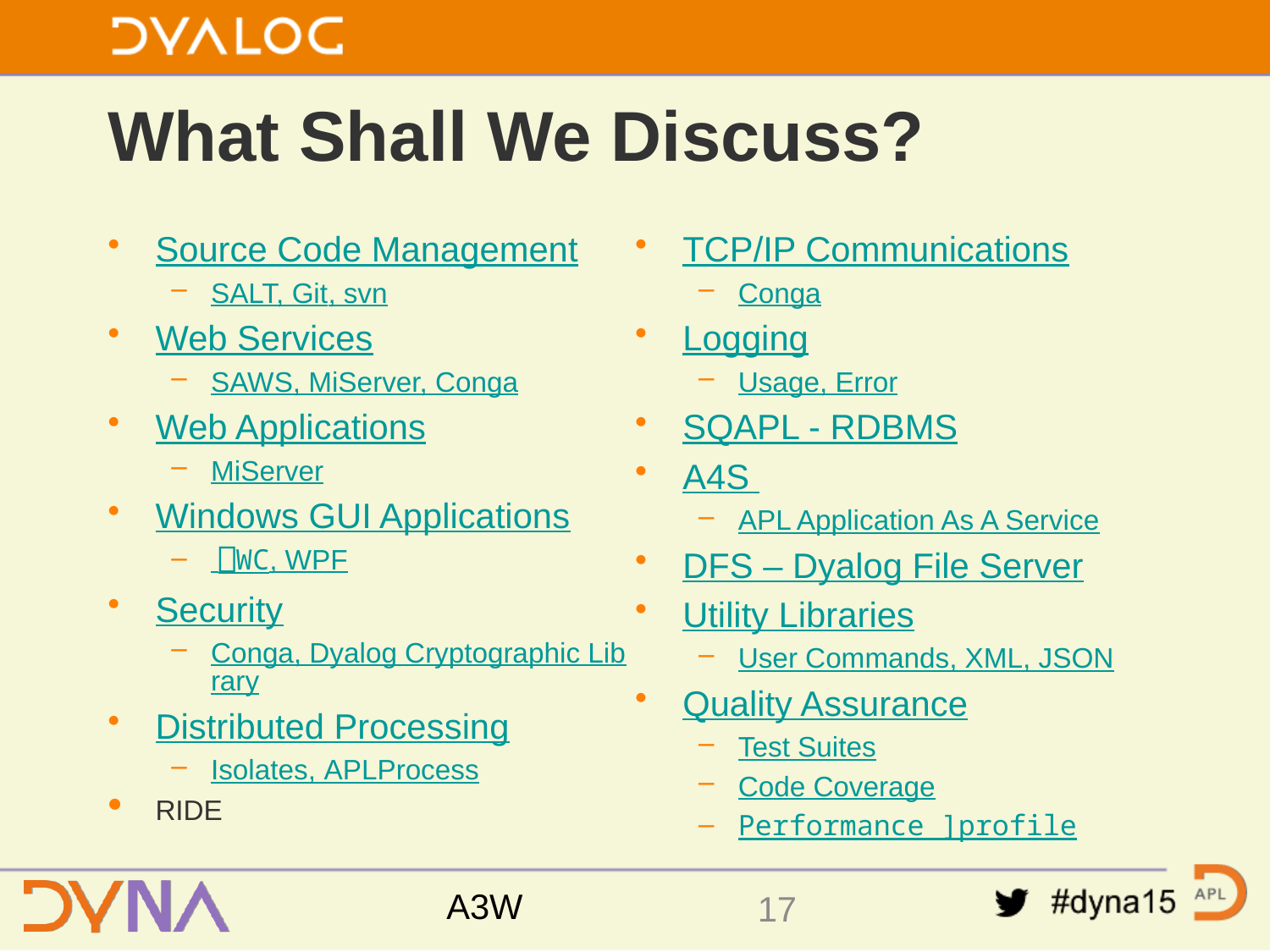

# What Shall We Discuss?
Source Code Management
SALT, Git, svn
Web Services
SAWS, MiServer, Conga
Web Applications
MiServer
Windows GUI Applications
 ⎕WC, WPF
Security
Conga, Dyalog Cryptographic Library
Distributed Processing
Isolates, APLProcess
RIDE
TCP/IP Communications
Conga
Logging
Usage, Error
SQAPL - RDBMS
A4S
APL Application As A Service
DFS – Dyalog File Server
Utility Libraries
User Commands, XML, JSON
Quality Assurance
Test Suites
Code Coverage
Performance ]profile

17
A3W